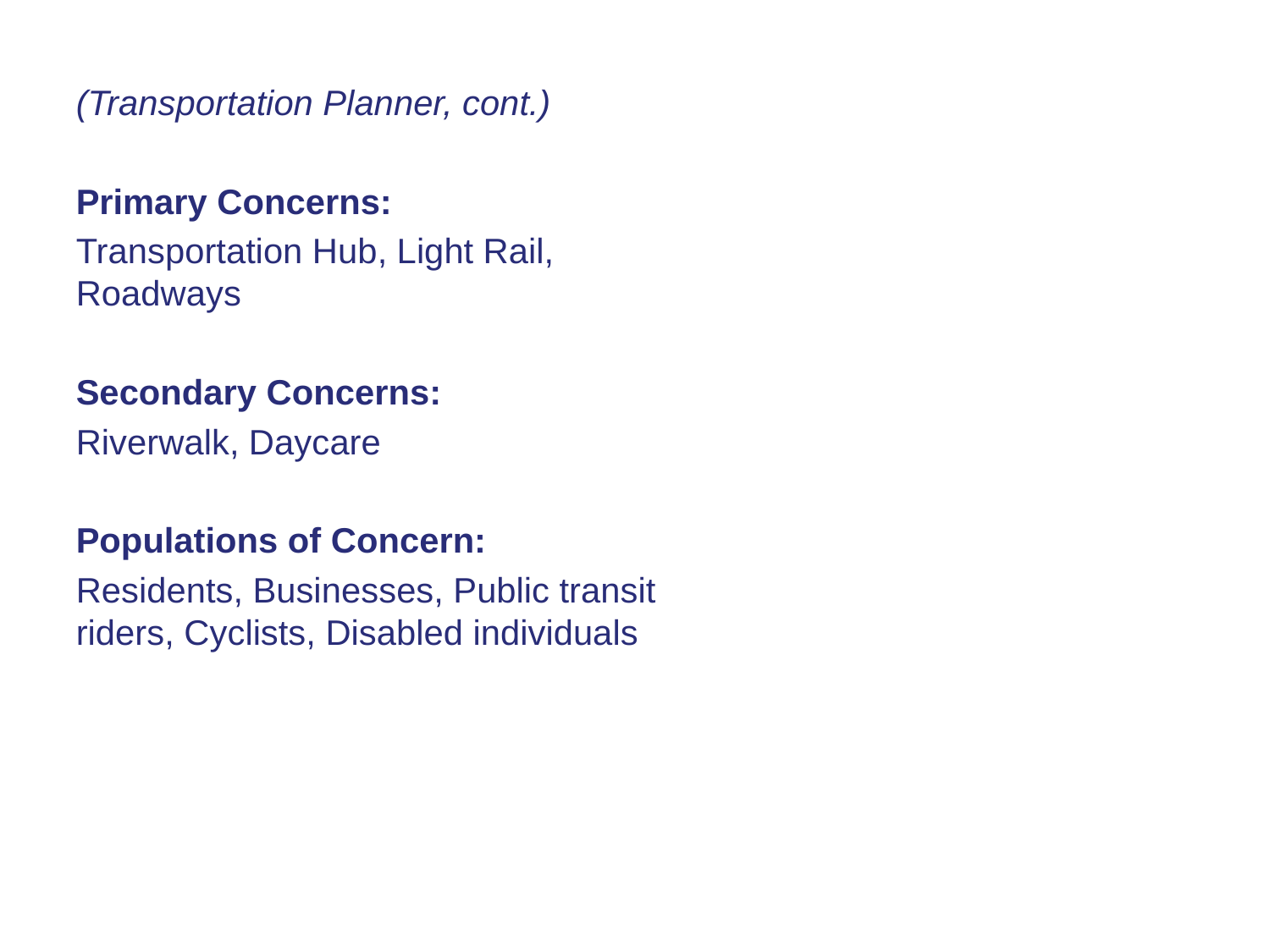

(Transportation Planner, cont.)

Primary Concerns:
Transportation Hub, Light Rail, Roadways

Secondary Concerns:
Riverwalk, Daycare

Populations of Concern:
Residents, Businesses, Public transit riders, Cyclists, Disabled individuals